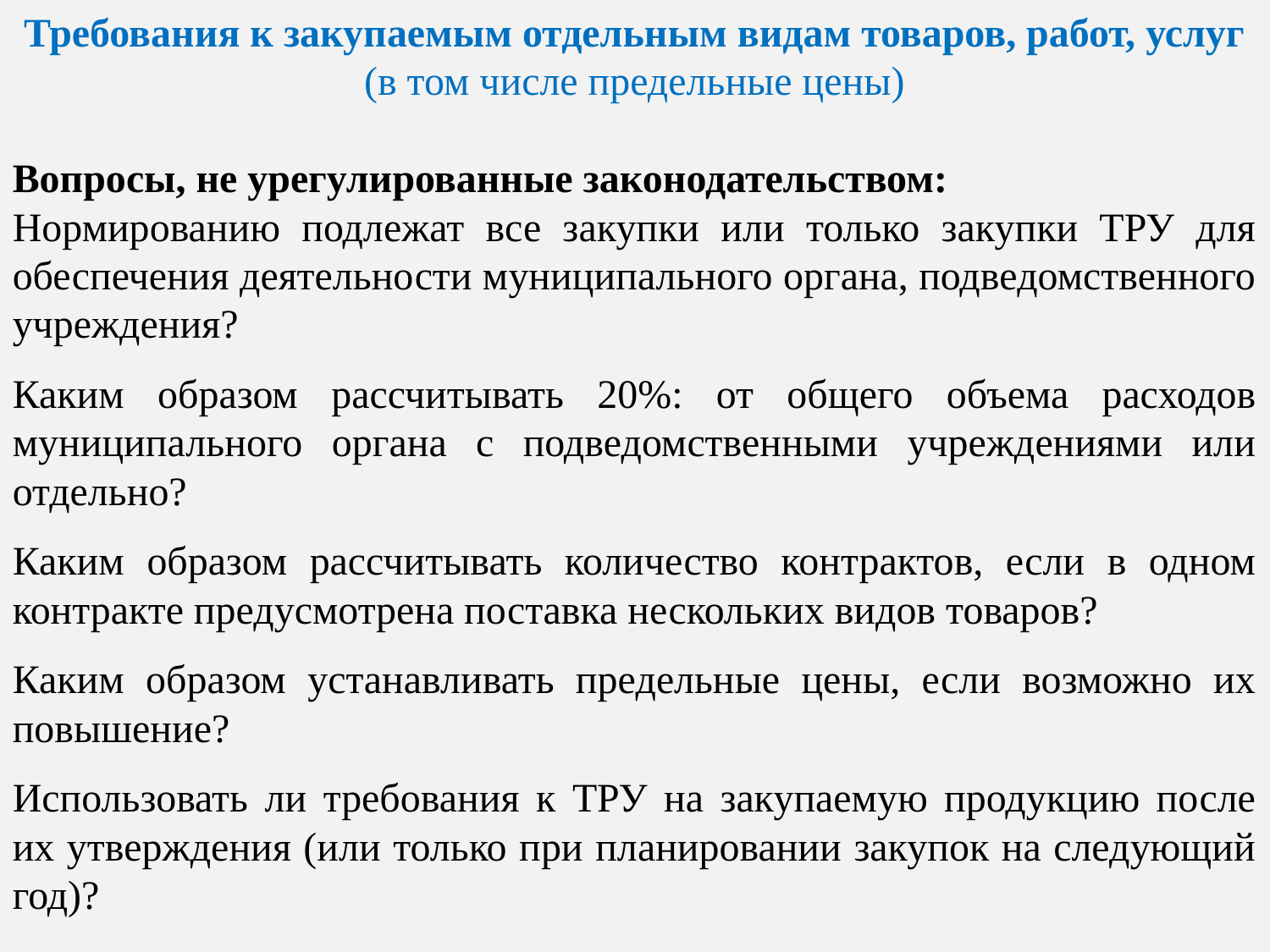

Требования к закупаемым отдельным видам товаров, работ, услуг (в том числе предельные цены)

Вопросы, не урегулированные законодательством:
Нормированию подлежат все закупки или только закупки ТРУ для обеспечения деятельности муниципального органа, подведомственного учреждения?
Каким образом рассчитывать 20%: от общего объема расходов муниципального органа с подведомственными учреждениями или отдельно?
Каким образом рассчитывать количество контрактов, если в одном контракте предусмотрена поставка нескольких видов товаров?
Каким образом устанавливать предельные цены, если возможно их повышение?
Использовать ли требования к ТРУ на закупаемую продукцию после их утверждения (или только при планировании закупок на следующий год)?